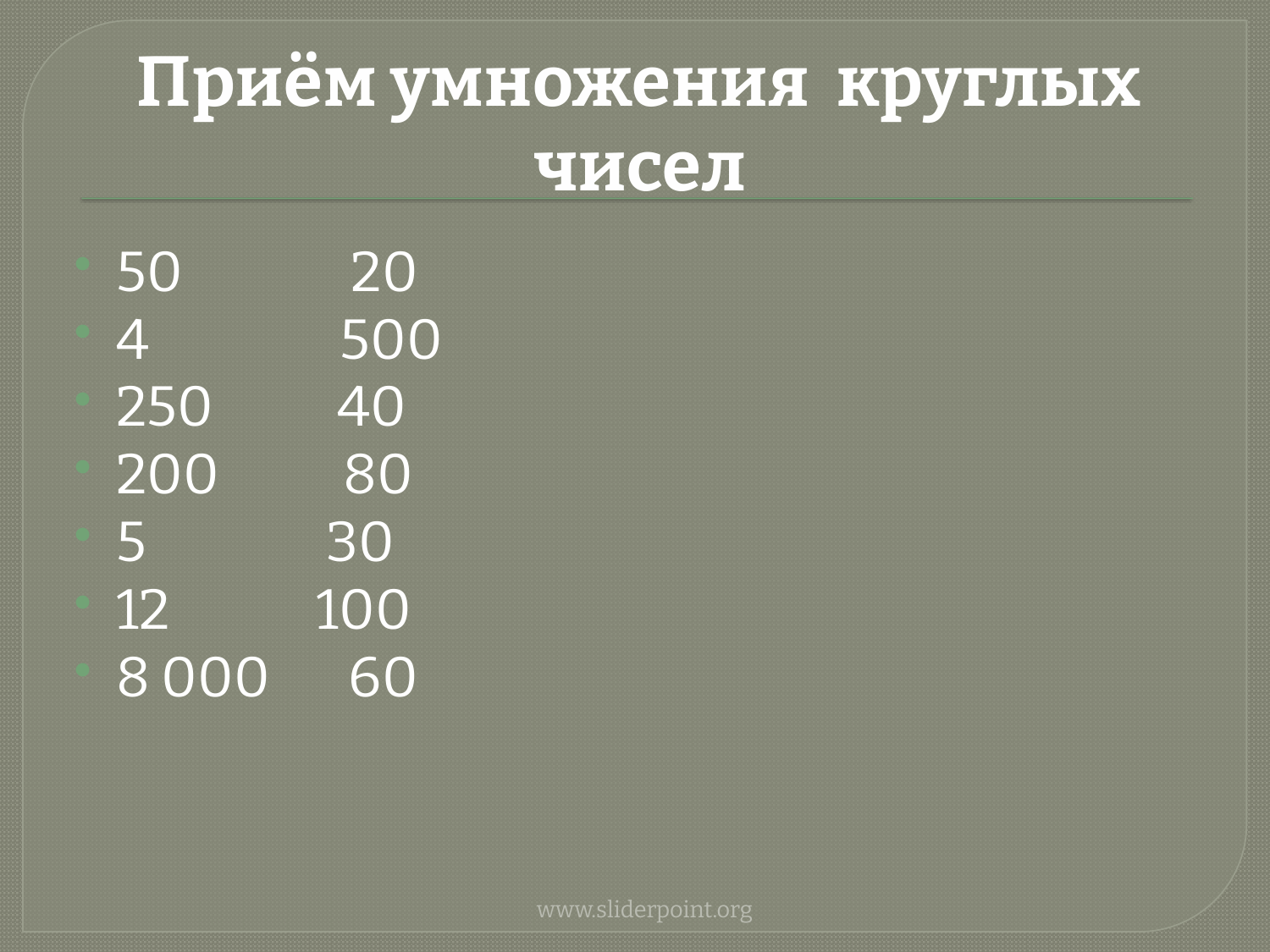

Приём умножения  круглых чисел
50               20
4                 500
250           40
200           80
5                30
12             100
8 000       60

www.sliderpoint.org